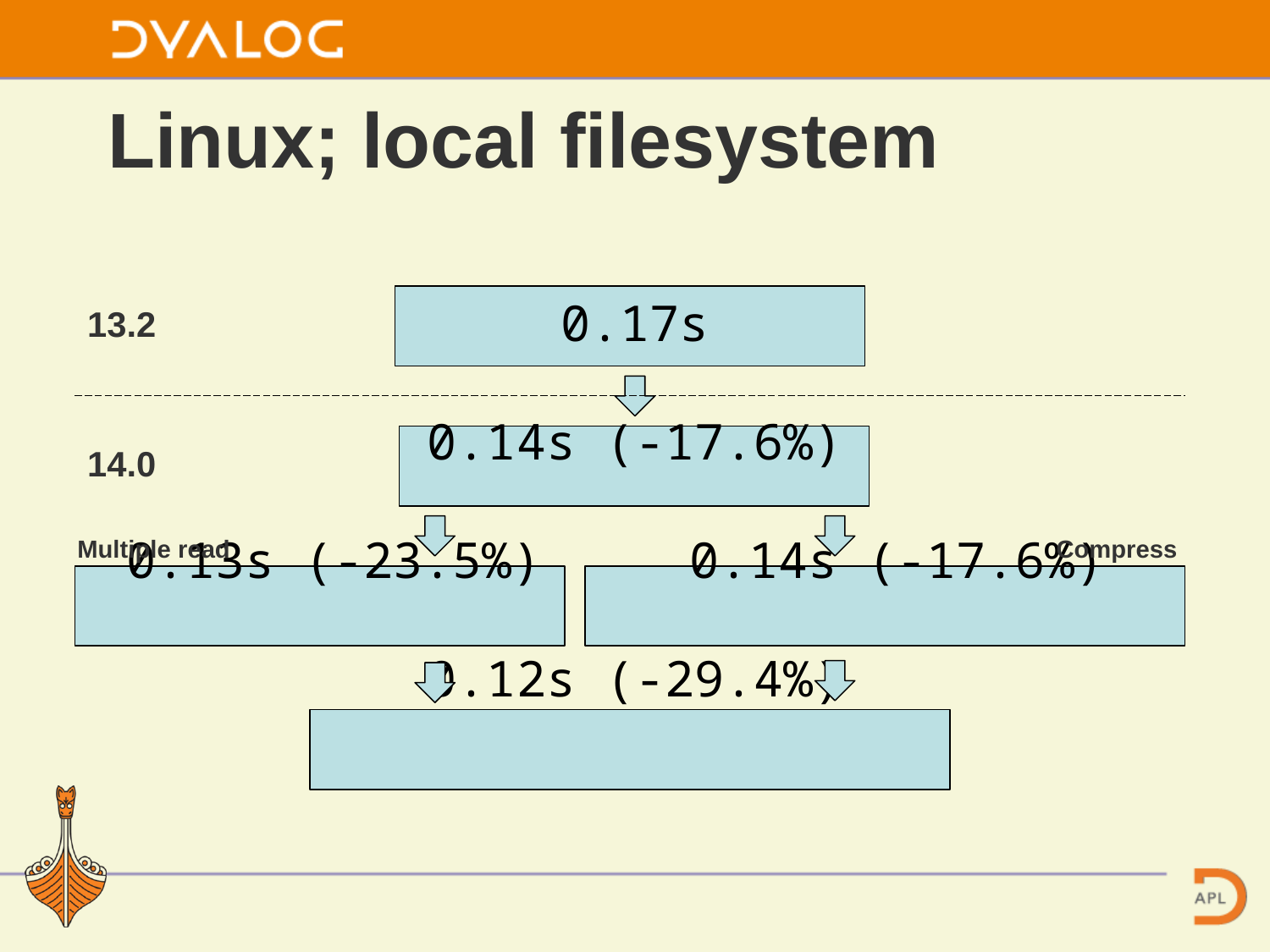

# Linux; local filesystem
0.17s

0.14s (-17.6%)

  0.13s (-23.5%)     0.14s (-17.6%)

0.12s (-29.4%)

13.2

14.0

Multiple read
Compress